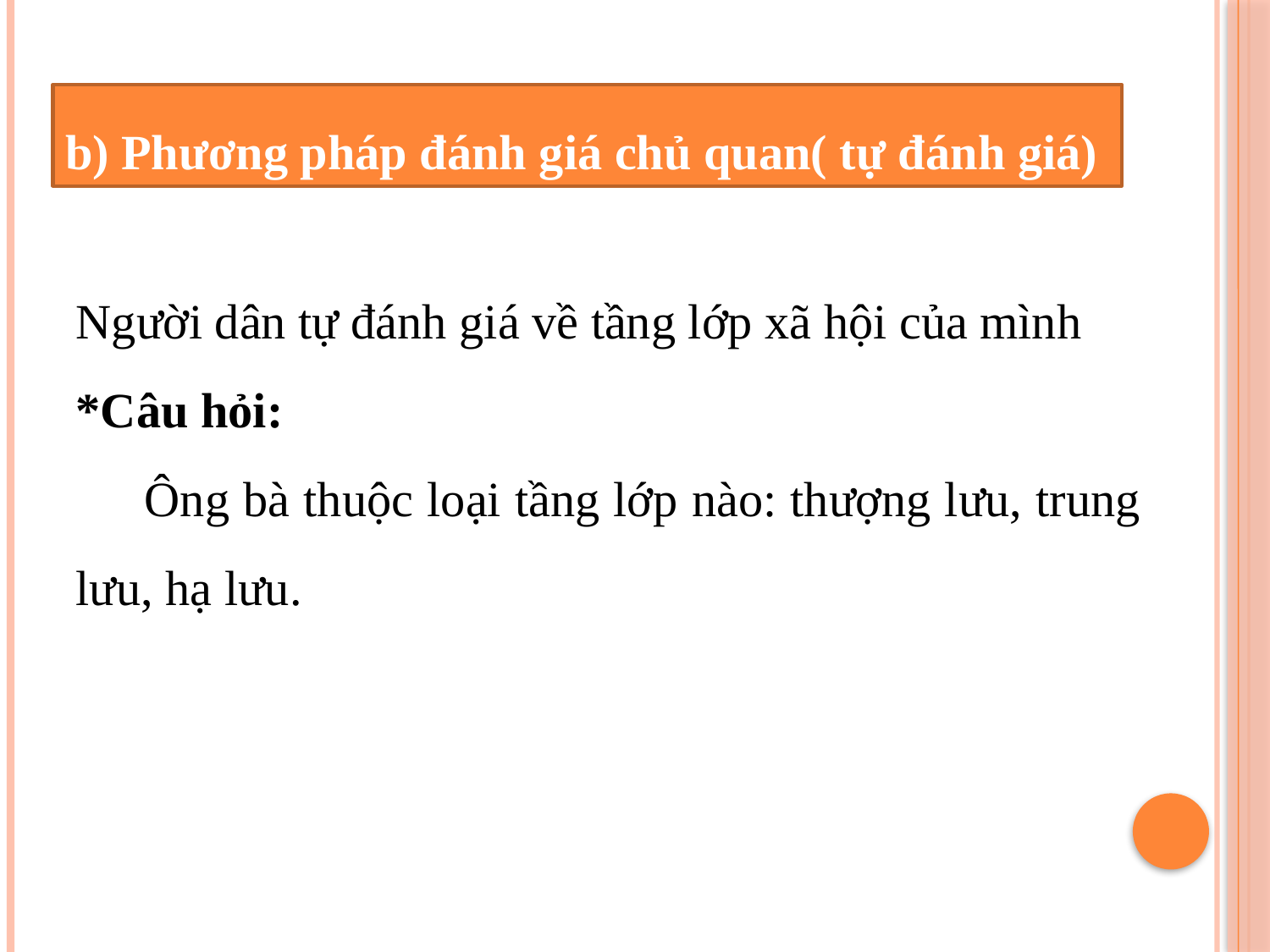

b) Phương pháp đánh giá chủ quan( tự đánh giá)
Người dân tự đánh giá về tầng lớp xã hội của mình
*Câu hỏi:
     Ông bà thuộc loại tầng lớp nào: thượng lưu, trung lưu, hạ lưu.